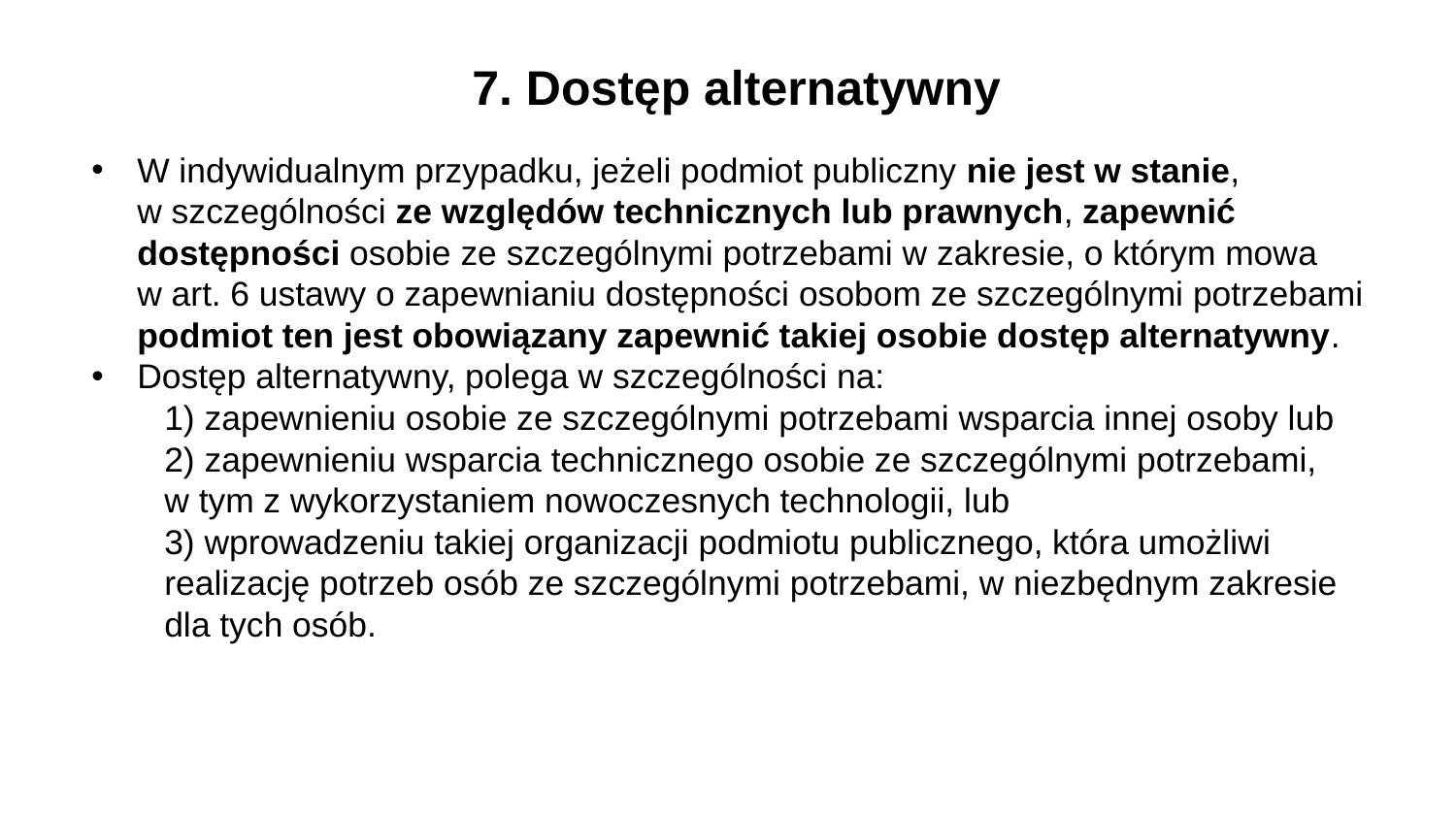

7. Dostęp alternatywny
W indywidualnym przypadku, jeżeli podmiot publiczny nie jest w stanie,
w szczególności ze względów technicznych lub prawnych, zapewnić dostępności osobie ze szczególnymi potrzebami w zakresie, o którym mowa
w art. 6 ustawy o zapewnianiu dostępności osobom ze szczególnymi potrzebami podmiot ten jest obowiązany zapewnić takiej osobie dostęp alternatywny.
Dostęp alternatywny, polega w szczególności na:
1) zapewnieniu osobie ze szczególnymi potrzebami wsparcia innej osoby lub
2) zapewnieniu wsparcia technicznego osobie ze szczególnymi potrzebami,
w tym z wykorzystaniem nowoczesnych technologii, lub
3) wprowadzeniu takiej organizacji podmiotu publicznego, która umożliwi realizację potrzeb osób ze szczególnymi potrzebami, w niezbędnym zakresie dla tych osób.